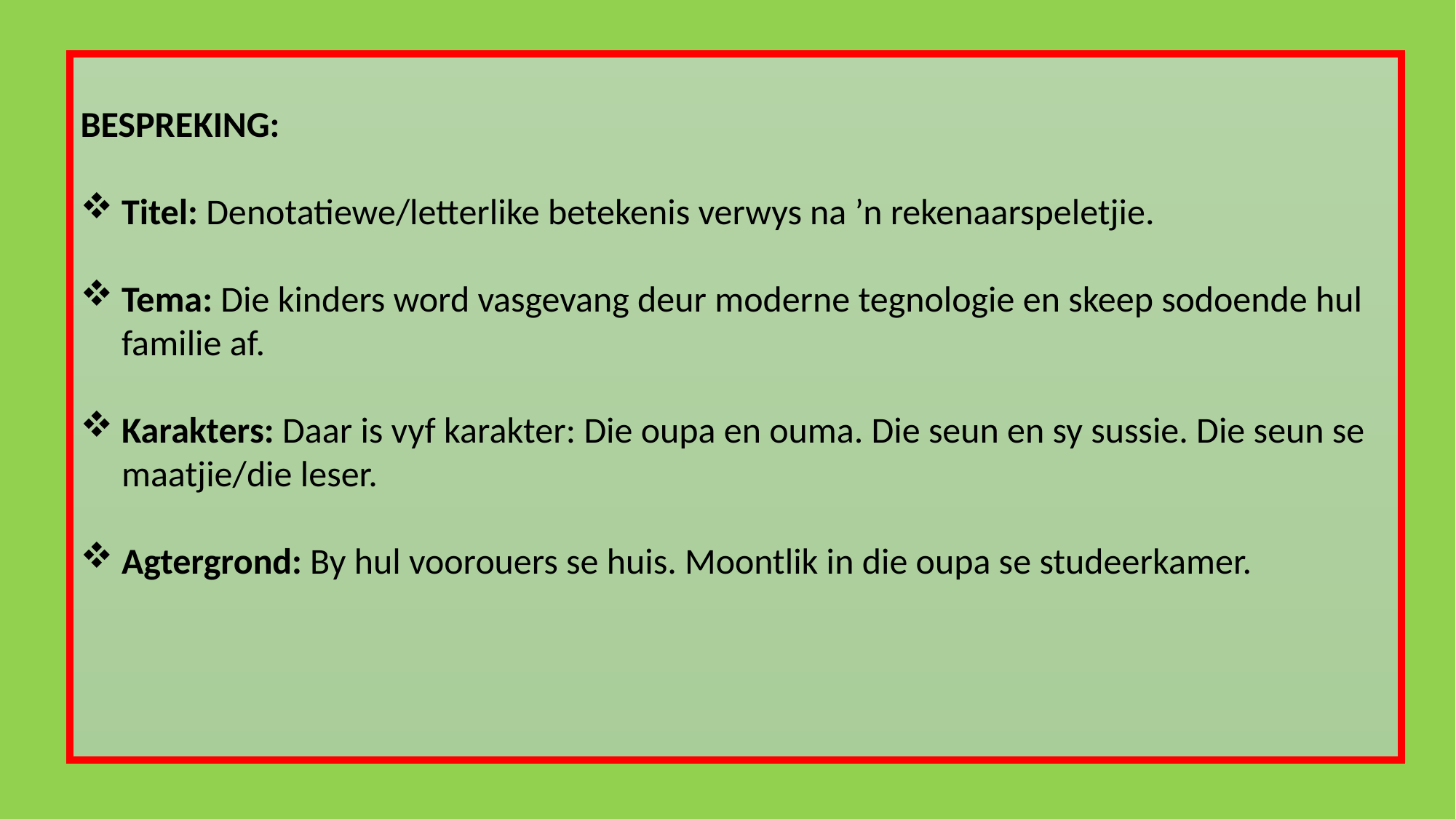

BESPREKING:

Titel: Denotatiewe/letterlike betekenis verwys na ’n rekenaarspeletjie.

Tema: Die kinders word vasgevang deur moderne tegnologie en skeep sodoende hul familie af.

Karakters: Daar is vyf karakter: Die oupa en ouma. Die seun en sy sussie. Die seun se maatjie/die leser.

Agtergrond: By hul voorouers se huis. Moontlik in die oupa se studeerkamer.